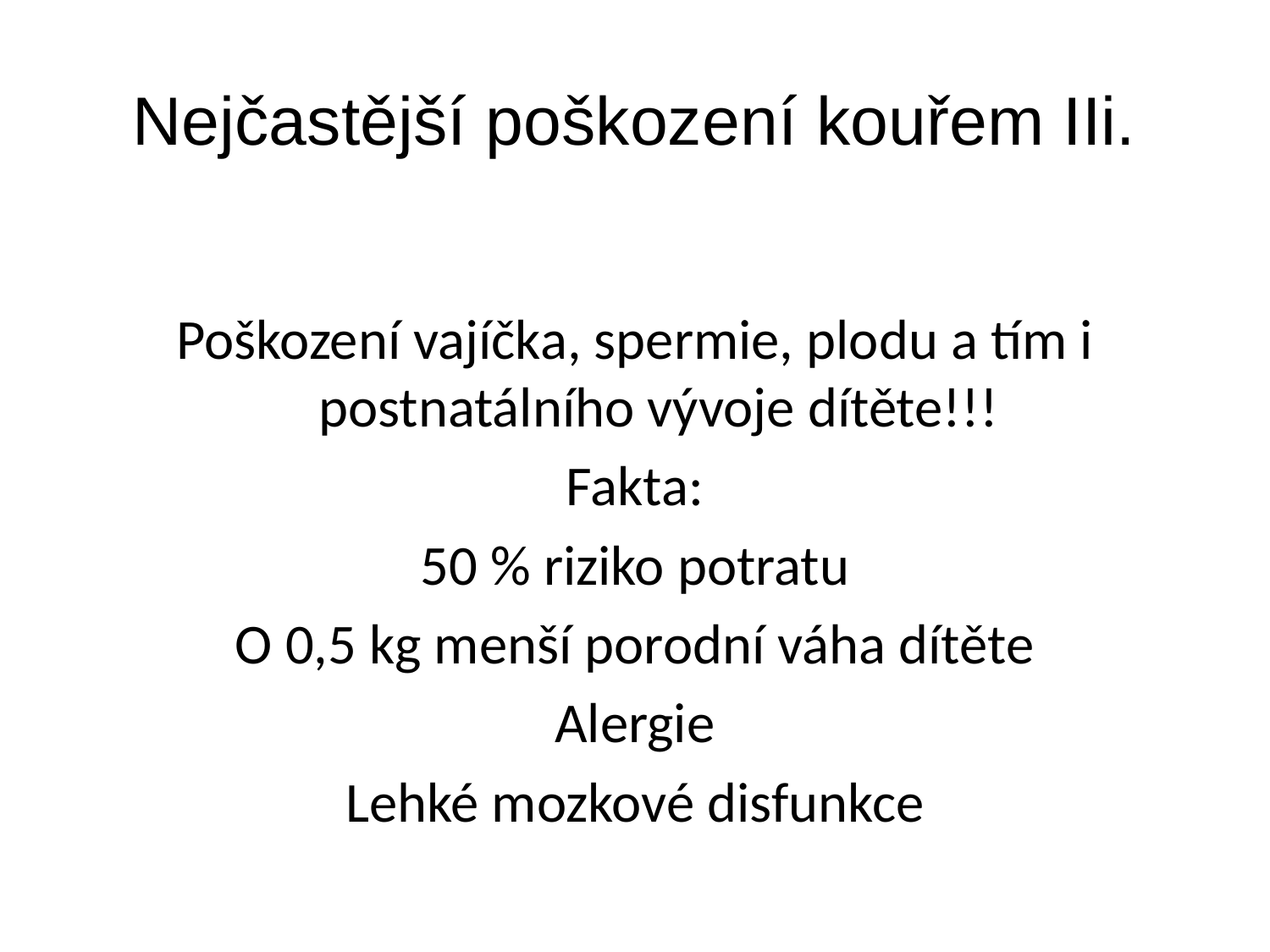

# Nejčastější poškození kouřem IIi.
Poškození vajíčka, spermie, plodu a tím i postnatálního vývoje dítěte!!!
Fakta:
50 % riziko potratu
O 0,5 kg menší porodní váha dítěte
Alergie
Lehké mozkové disfunkce